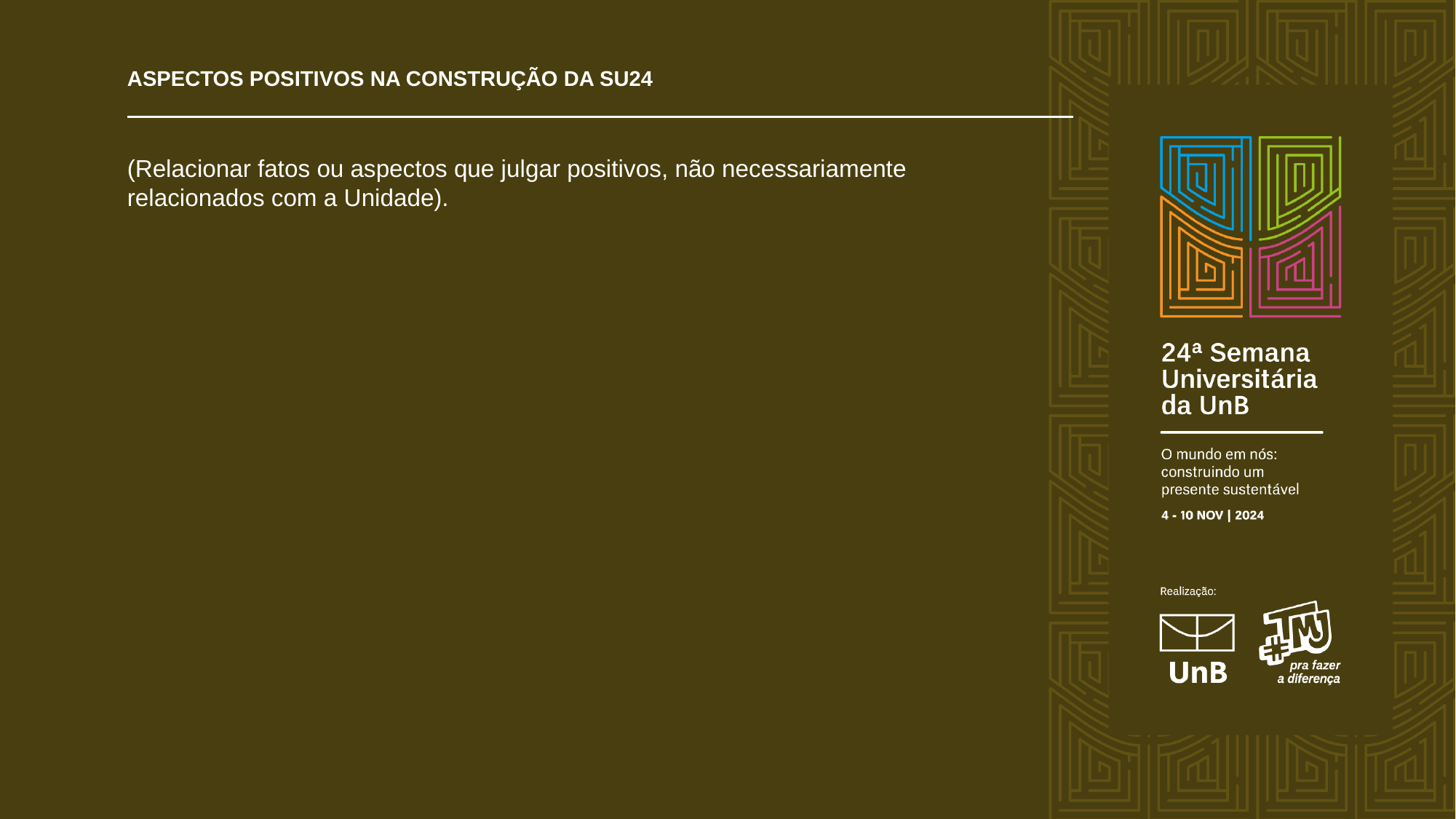

# ASPECTOS POSITIVOS NA CONSTRUÇÃO DA SU24
(Relacionar fatos ou aspectos que julgar positivos, não necessariamente
relacionados com a Unidade).